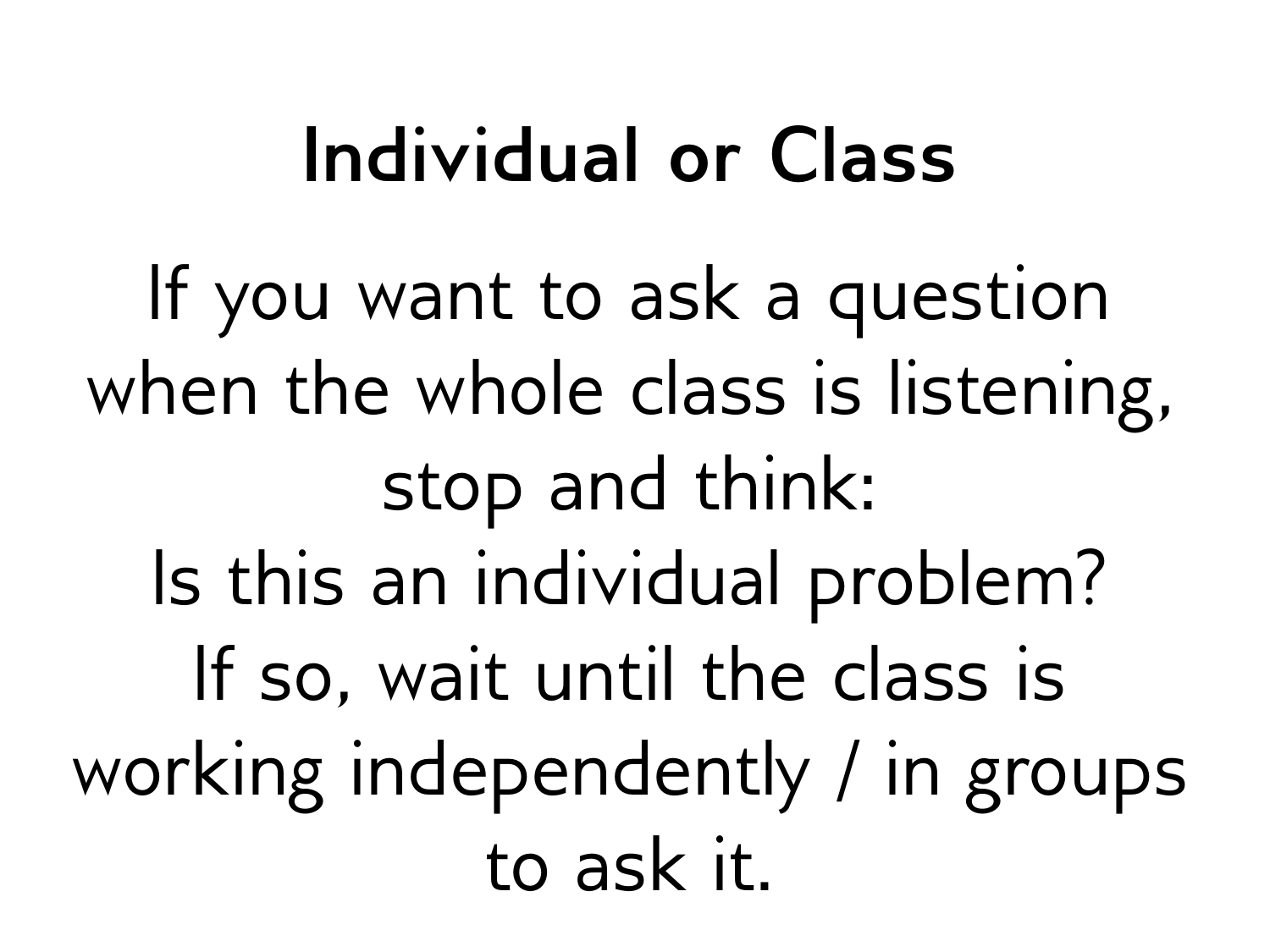

Individual or Class

If you want to ask a question when the whole class is listening, stop and think:
Is this an individual problem?
If so, wait until the class is working independently / in groups to ask it.